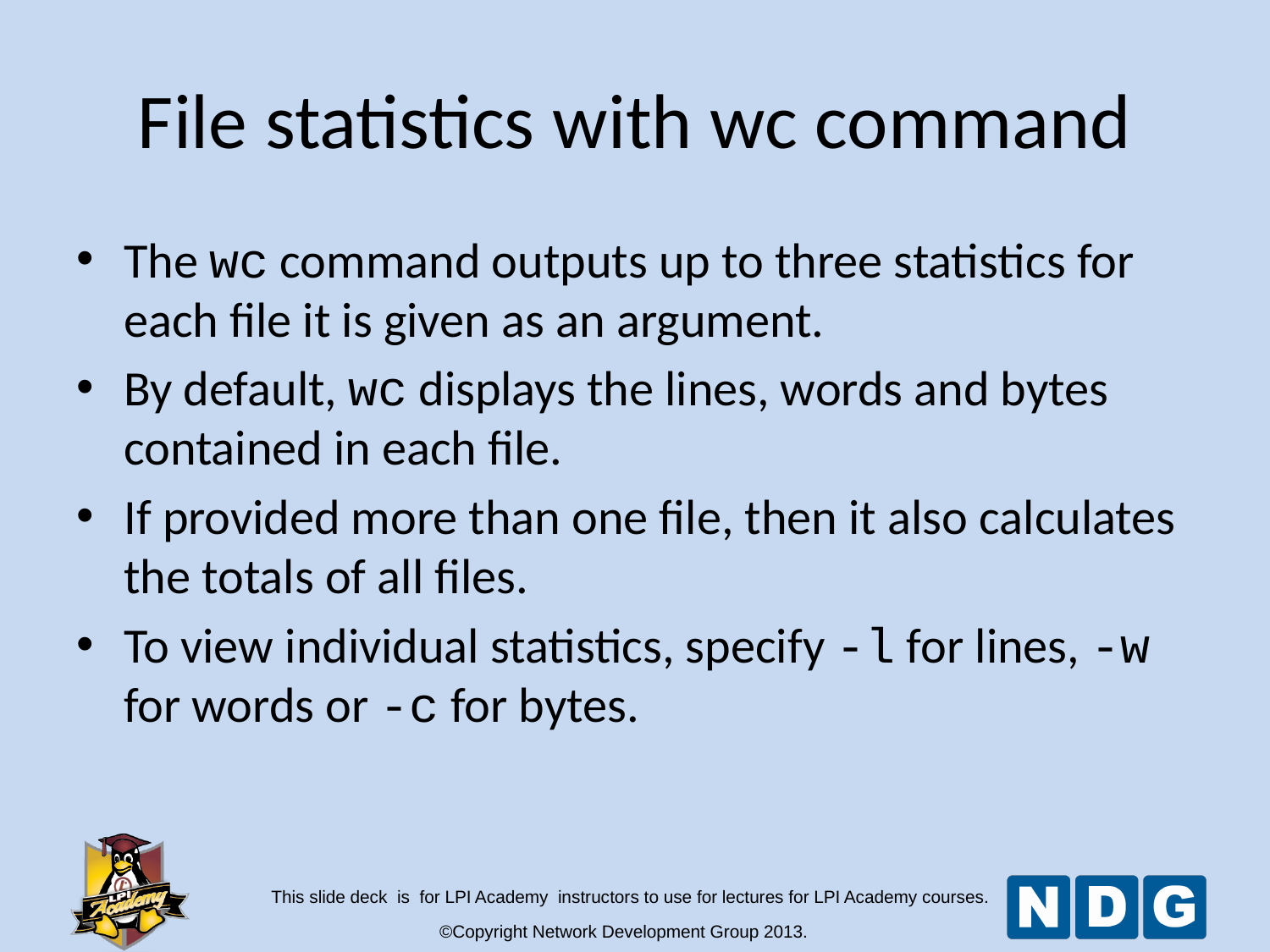

# File statistics with wc command
The wc command outputs up to three statistics for each file it is given as an argument.
By default, wc displays the lines, words and bytes contained in each file.
If provided more than one file, then it also calculates the totals of all files.
To view individual statistics, specify -l for lines, -w for words or -c for bytes.